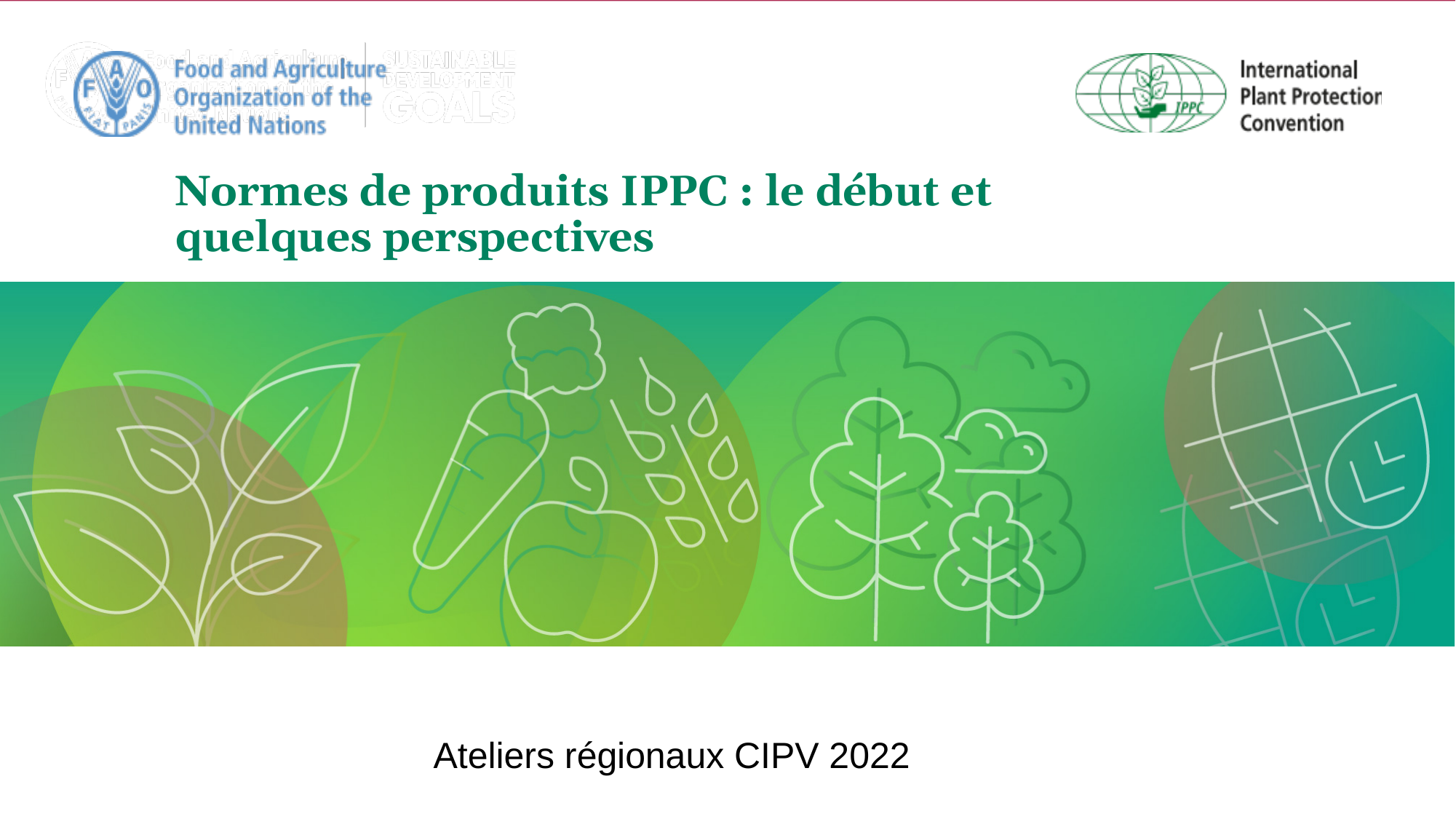

# Normes de produits IPPC : le début et quelques perspectives
Ateliers régionaux CIPV 2022